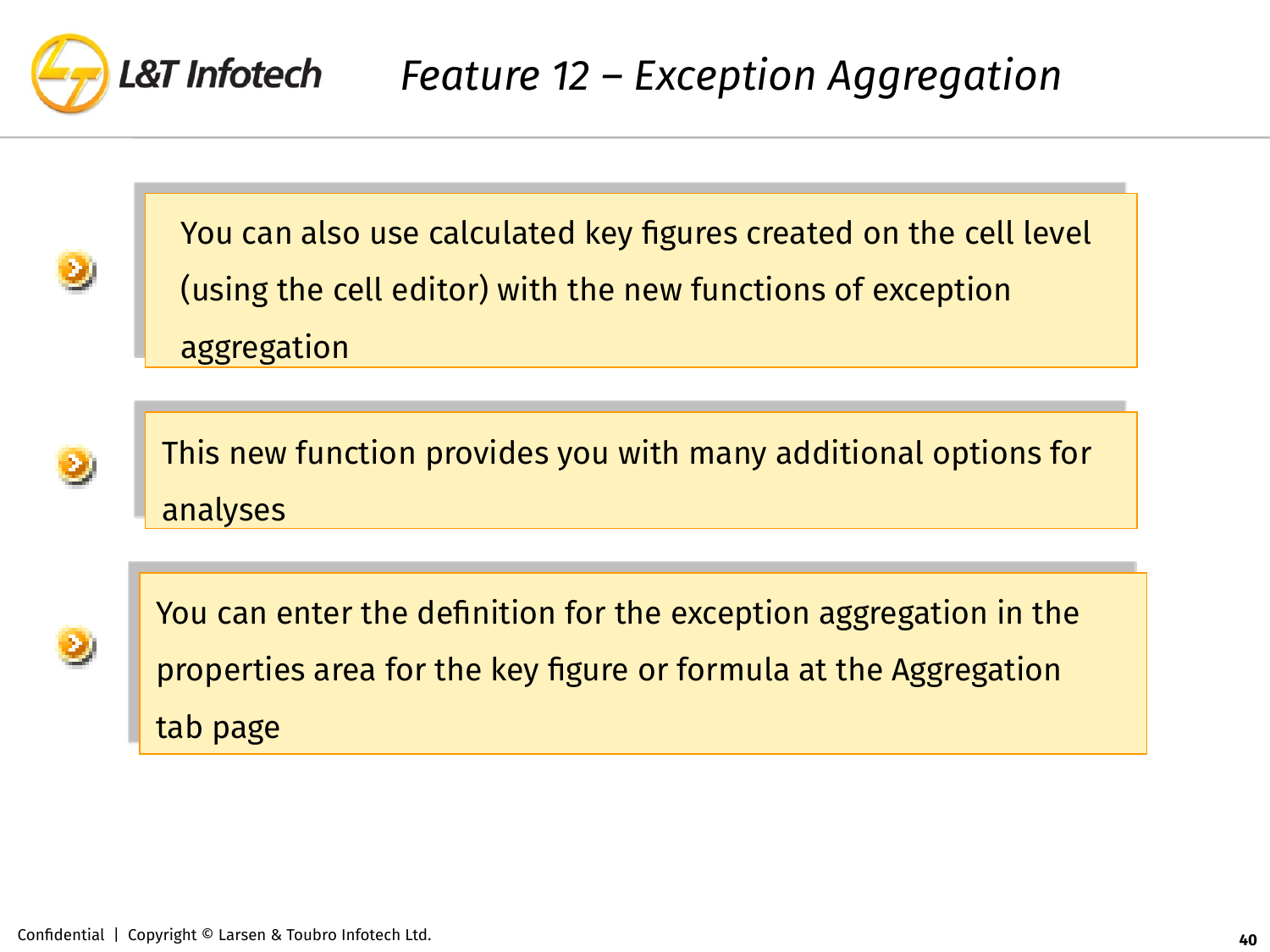

# Feature 12 – Exception Aggregation
You can also use calculated key figures created on the cell level
(using the cell editor) with the new functions of exception
aggregation

This new function provides you with many additional options for
analyses

You can enter the definition for the exception aggregation in the
properties area for the key figure or formula at the Aggregation
tab page

Confidential  |  Copyright © Larsen & Toubro Infotech Ltd.
40